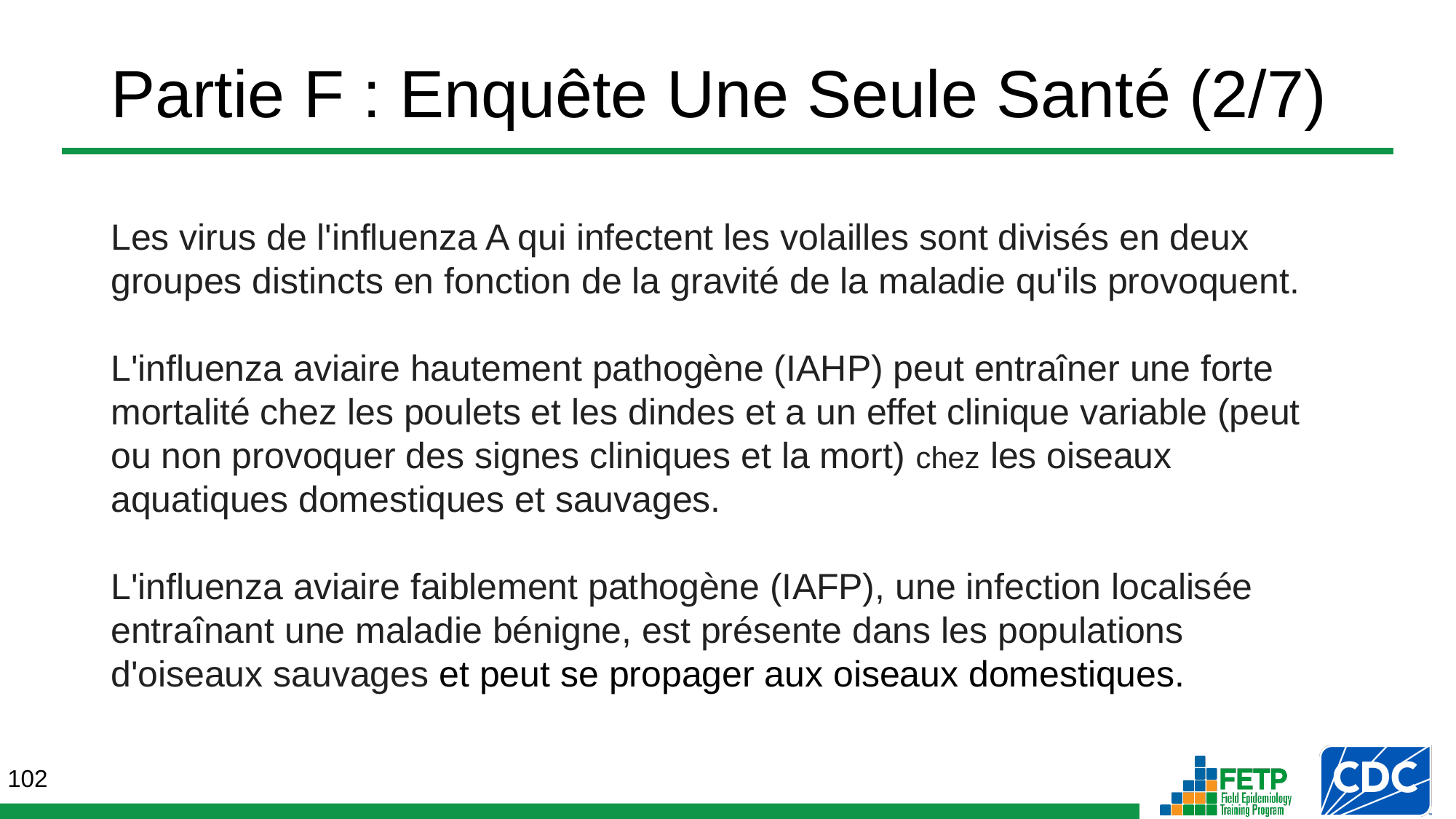

# Partie F : Enquête Une Seule Santé (2/7)
Les virus de l'influenza A qui infectent les volailles sont divisés en deux groupes distincts en fonction de la gravité de la maladie qu'ils provoquent.

L'influenza aviaire hautement pathogène (IAHP) peut entraîner une forte mortalité chez les poulets et les dindes et a un effet clinique variable (peut ou non provoquer des signes cliniques et la mort) chez les oiseaux aquatiques domestiques et sauvages.

L'influenza aviaire faiblement pathogène (IAFP), une infection localisée entraînant une maladie bénigne, est présente dans les populations d'oiseaux sauvages et peut se propager aux oiseaux domestiques.